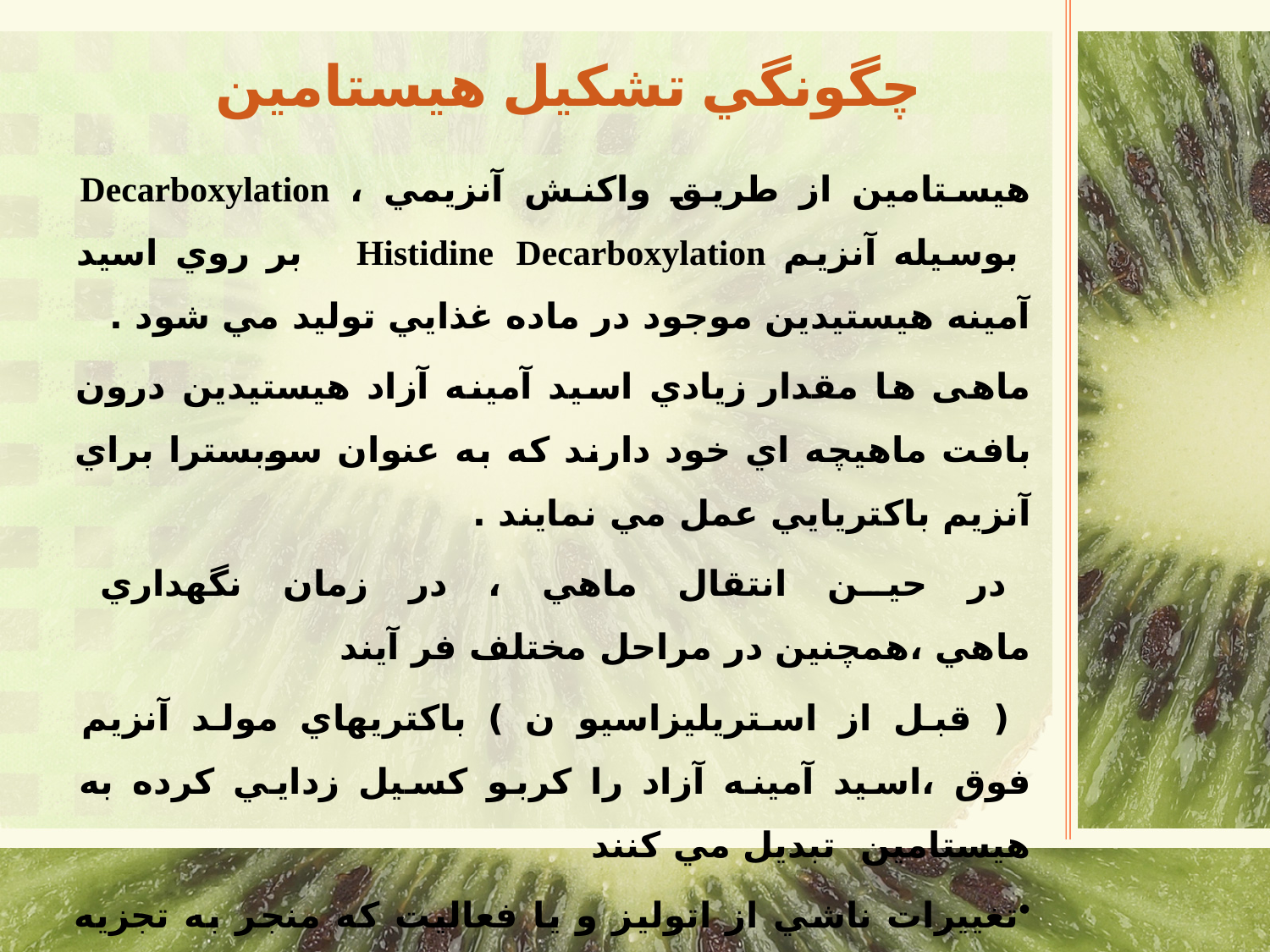

# چگونگي تشكيل هيستامين
هيستامين از طريق واكنش آنزيمي ، Decarboxylation  بوسيله آنزيم Histidine  Decarboxylation    بر روي اسيد آمينه هيستيدين موجود در ماده غذايي توليد مي شود .
ماهی ها مقدار زيادي اسيد آمينه آزاد هيستيدين درون بافت ماهيچه اي خود دارند كه به عنوان سوبسترا براي آنزيم باكتريايي عمل مي نمايند .
  در حين انتقال ماهي ، در زمان نگهداري ماهي ،همچنين در مراحل مختلف فر آيند
 ( قبل از استريليزاسيو ن ) باكتريهاي مولد آنزيم فوق ،اسيد آمينه آزاد را كربو كسيل زدايي كرده به هيستامين  تبديل مي كنند
تغييرات ناشي از اتوليز و يا فعاليت كه منجر به تجزيه پروتئيني بشود باعث تسهيل و تسريع تشكيل  هيستامين مي گردد.